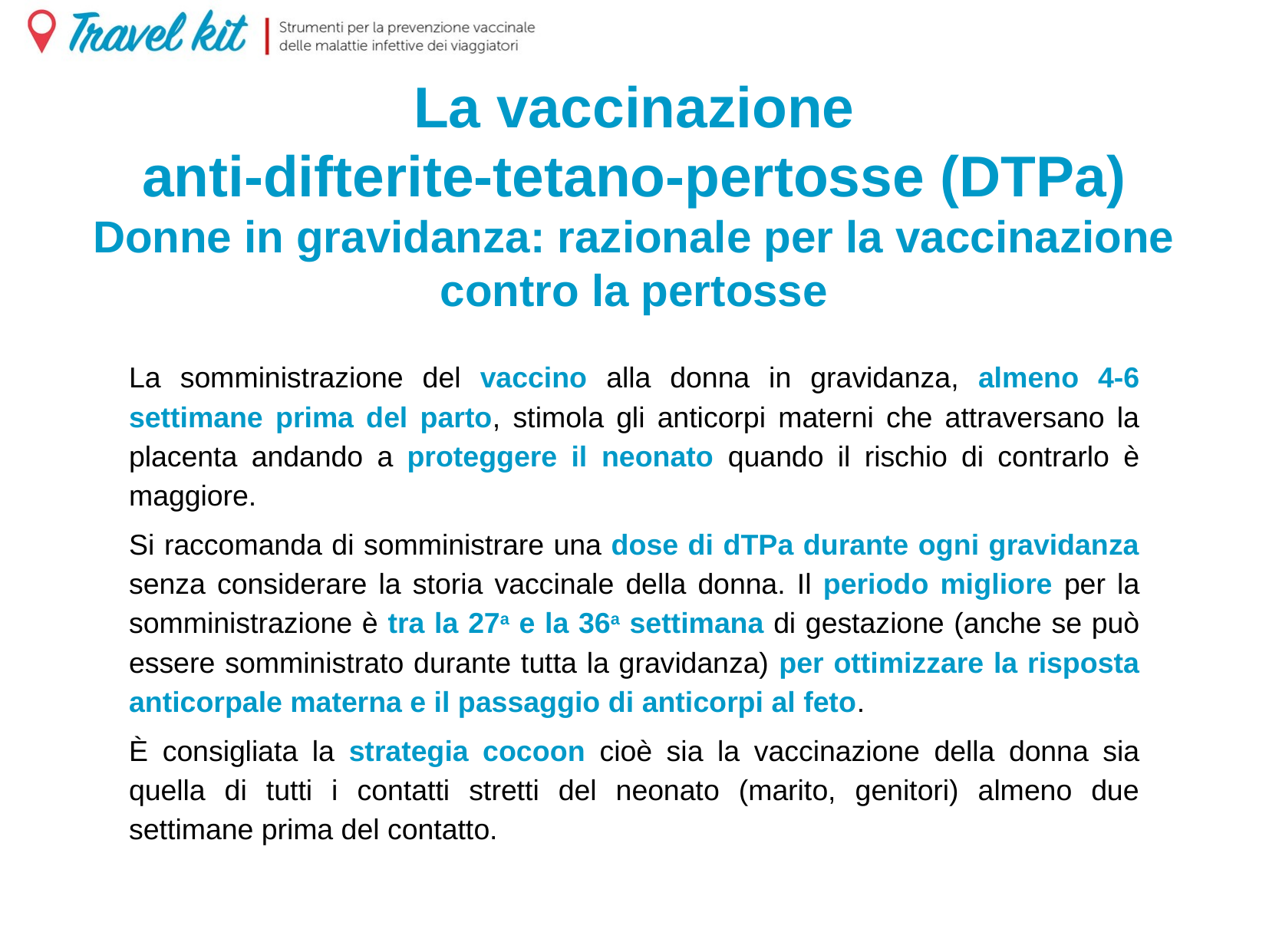

La vaccinazione
anti-difterite-tetano-pertosse (DTPa)
Donne in gravidanza: razionale per la vaccinazione contro la pertosse
La somministrazione del vaccino alla donna in gravidanza, almeno 4-6 settimane prima del parto, stimola gli anticorpi materni che attraversano la placenta andando a proteggere il neonato quando il rischio di contrarlo è maggiore.
Si raccomanda di somministrare una dose di dTPa durante ogni gravidanza senza considerare la storia vaccinale della donna. Il periodo migliore per la somministrazione è tra la 27a e la 36a settimana di gestazione (anche se può essere somministrato durante tutta la gravidanza) per ottimizzare la risposta anticorpale materna e il passaggio di anticorpi al feto.
È consigliata la strategia cocoon cioè sia la vaccinazione della donna sia quella di tutti i contatti stretti del neonato (marito, genitori) almeno due settimane prima del contatto.